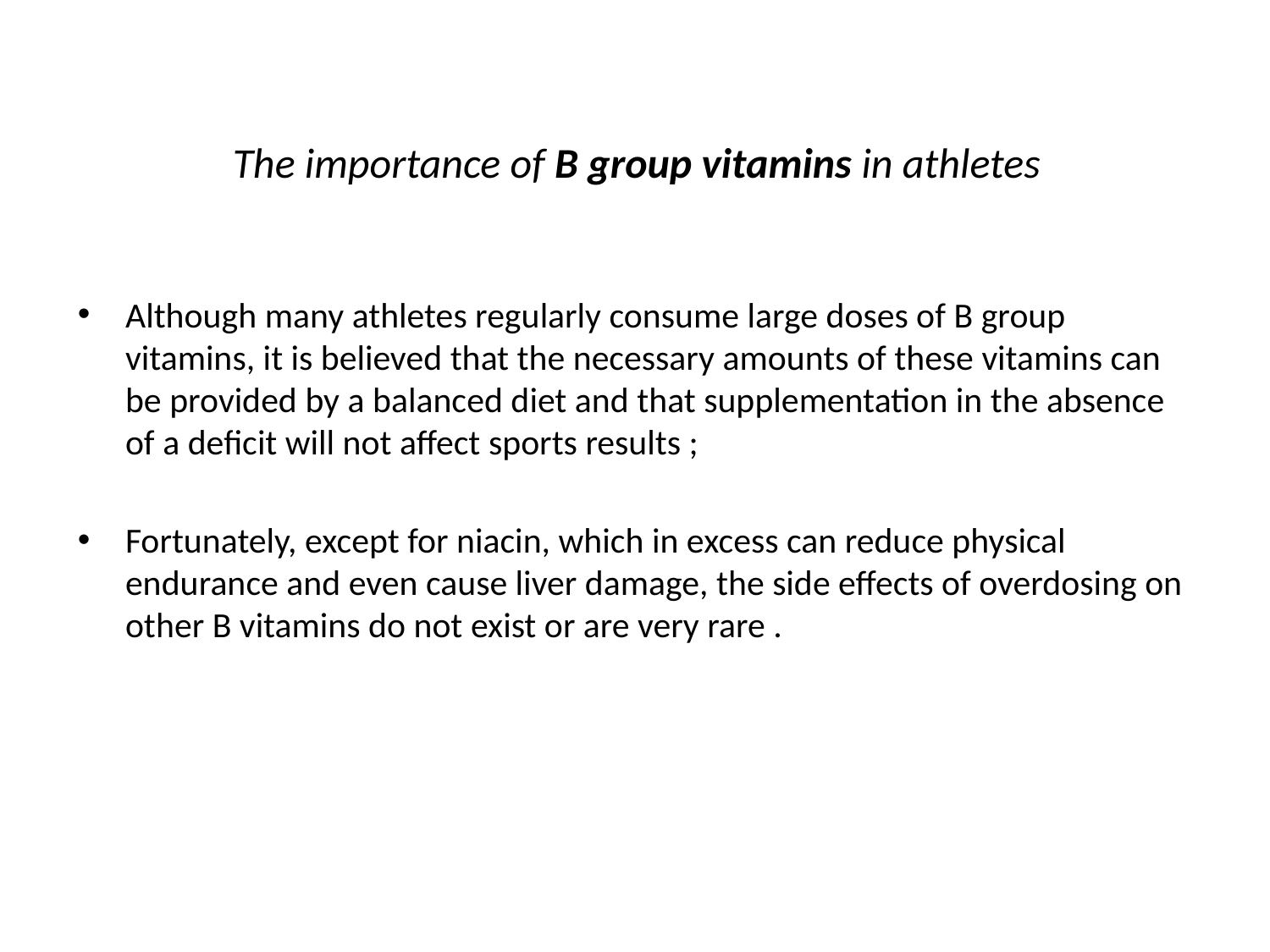

# The importance of B group vitamins in athletes
Although many athletes regularly consume large doses of B group vitamins, it is believed that the necessary amounts of these vitamins can be provided by a balanced diet and that supplementation in the absence of a deficit will not affect sports results ;

Fortunately, except for niacin, which in excess can reduce physical endurance and even cause liver damage, the side effects of overdosing on other B vitamins do not exist or are very rare .